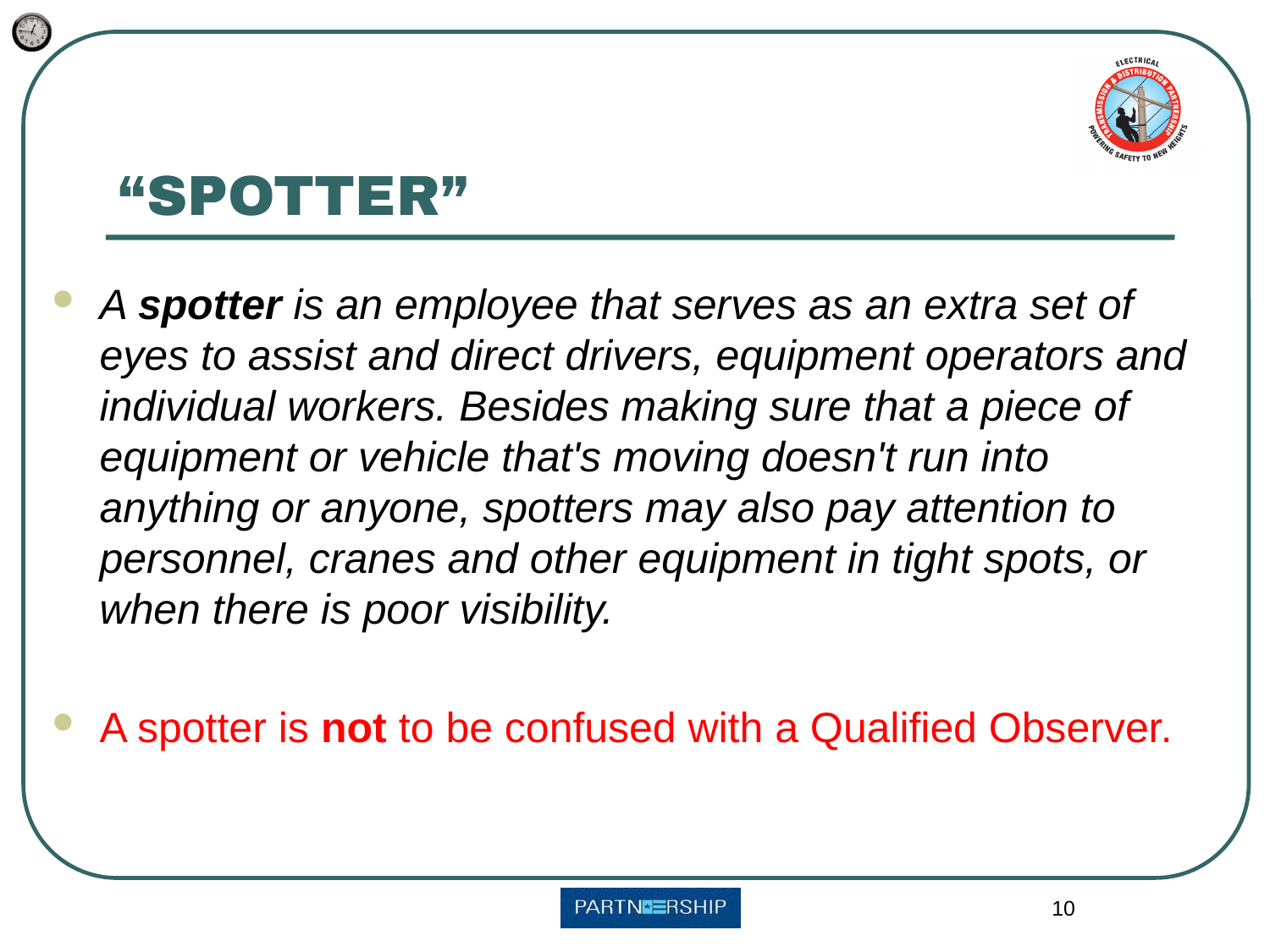

# “SPOTTER”
A spotter is an employee that serves as an extra set of eyes to assist and direct drivers, equipment operators and individual workers. Besides making sure that a piece of equipment or vehicle that's moving doesn't run into anything or anyone, spotters may also pay attention to personnel, cranes and other equipment in tight spots, or when there is poor visibility.

A spotter is not to be confused with a Qualified Observer.

10